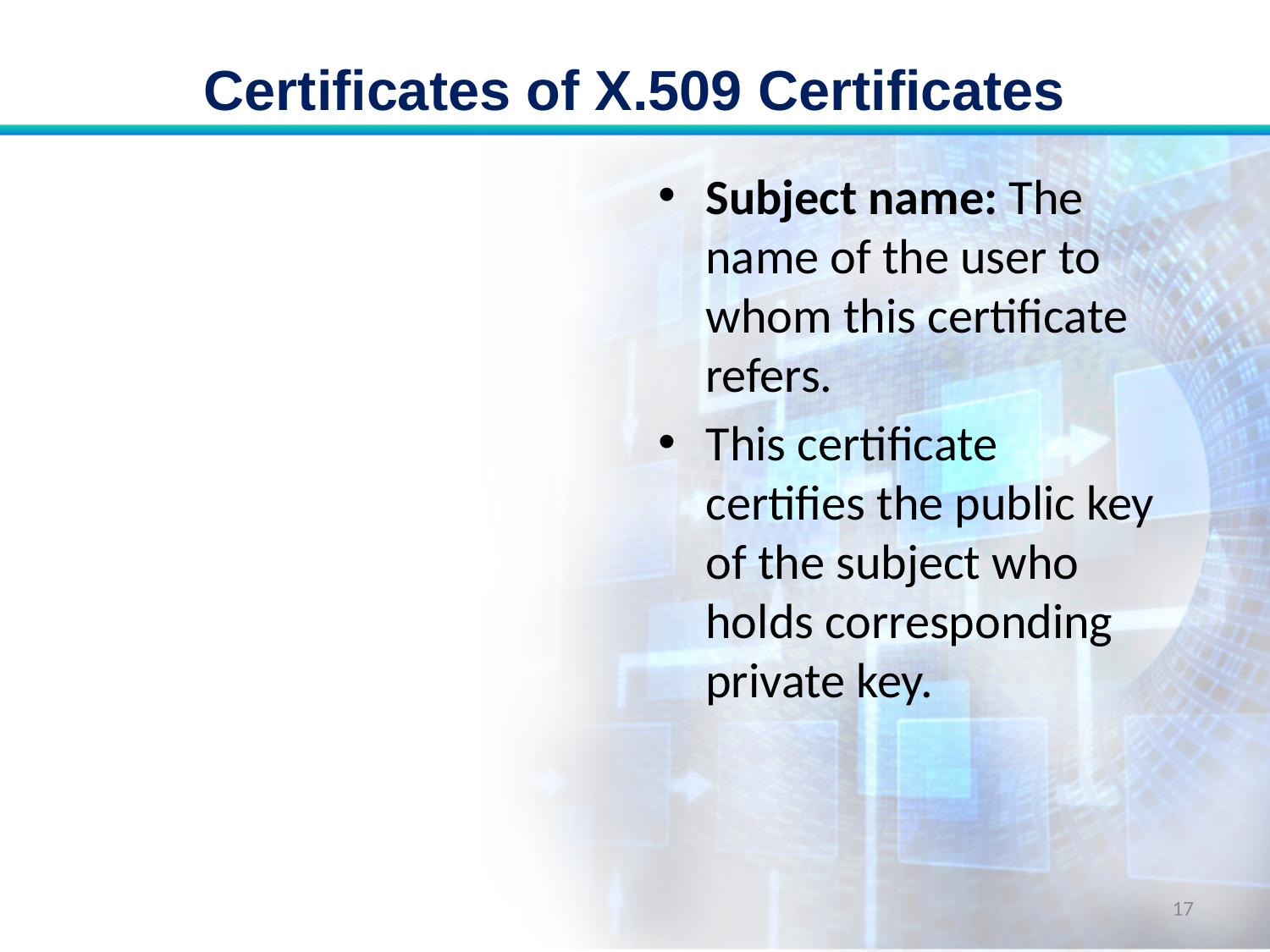

# Certificates of X.509 Certificates
Subject name: The name of the user to whom this certificate refers.
This certificate certifies the public key of the subject who holds corresponding private key.
17